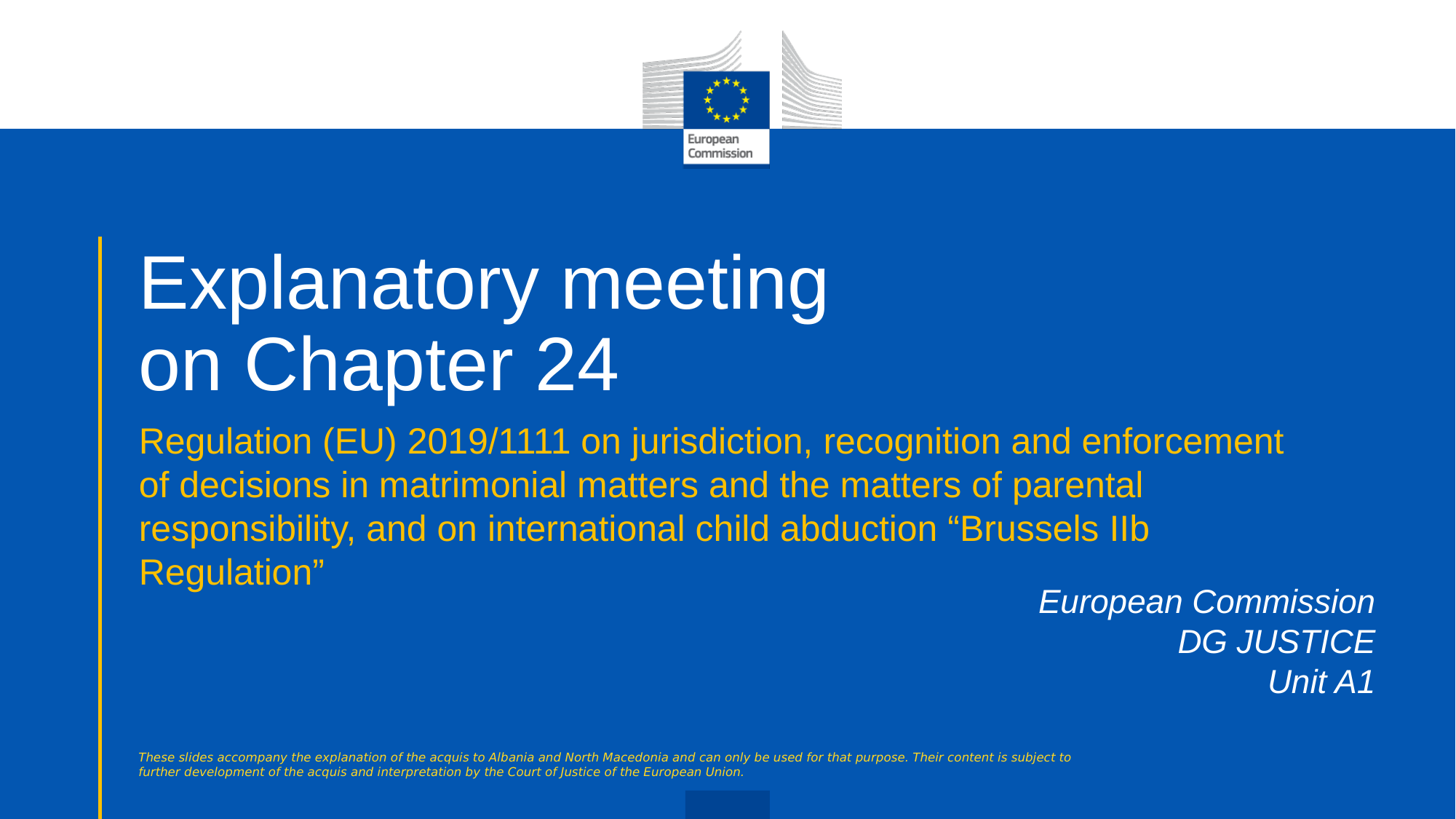

# Explanatory meeting on Chapter 24
Regulation (EU) 2019/1111 on jurisdiction, recognition and enforcement of decisions in matrimonial matters and the matters of parental responsibility, and on international child abduction “Brussels IIb Regulation”
European Commission
DG JUSTICE
Unit A1